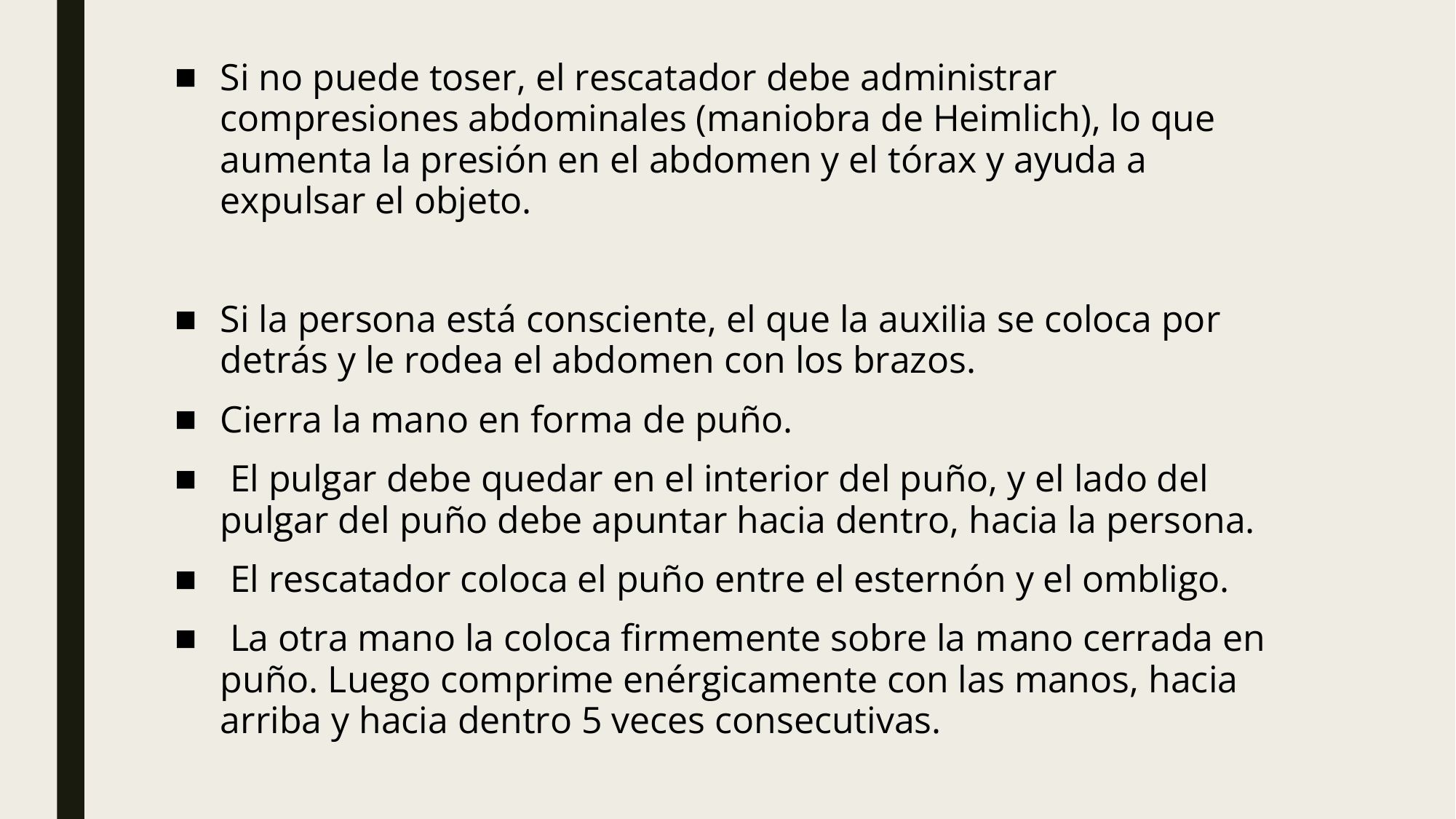

Si no puede toser, el rescatador debe administrar compresiones abdominales (maniobra de Heimlich), lo que aumenta la presión en el abdomen y el tórax y ayuda a expulsar el objeto.

Si la persona está consciente, el que la auxilia se coloca por detrás y le rodea el abdomen con los brazos.
Cierra la mano en forma de puño.
 El pulgar debe quedar en el interior del puño, y el lado del pulgar del puño debe apuntar hacia dentro, hacia la persona.
 El rescatador coloca el puño entre el esternón y el ombligo.
 La otra mano la coloca firmemente sobre la mano cerrada en puño. Luego comprime enérgicamente con las manos, hacia arriba y hacia dentro 5 veces consecutivas.